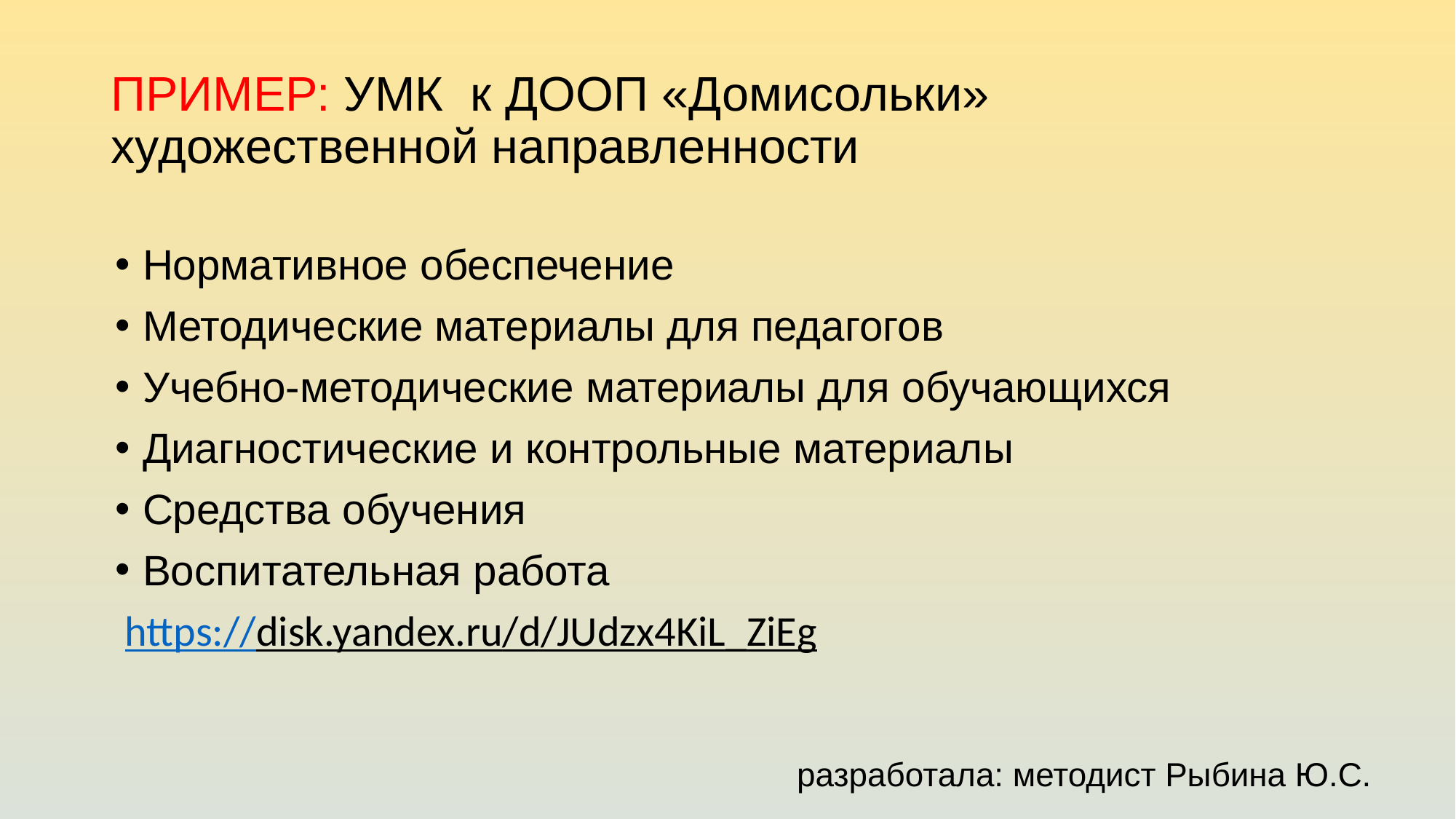

# ПРИМЕР: УМК  к ДООП «Домисольки» художественной направленности
Нормативное обеспечение
Методические материалы для педагогов
Учебно-методические материалы для обучающихся
Диагностические и контрольные материалы
Средства обучения
Воспитательная работа
 https://disk.yandex.ru/d/JUdzx4KiL_ZiEg
разработала: методист Рыбина Ю.С.